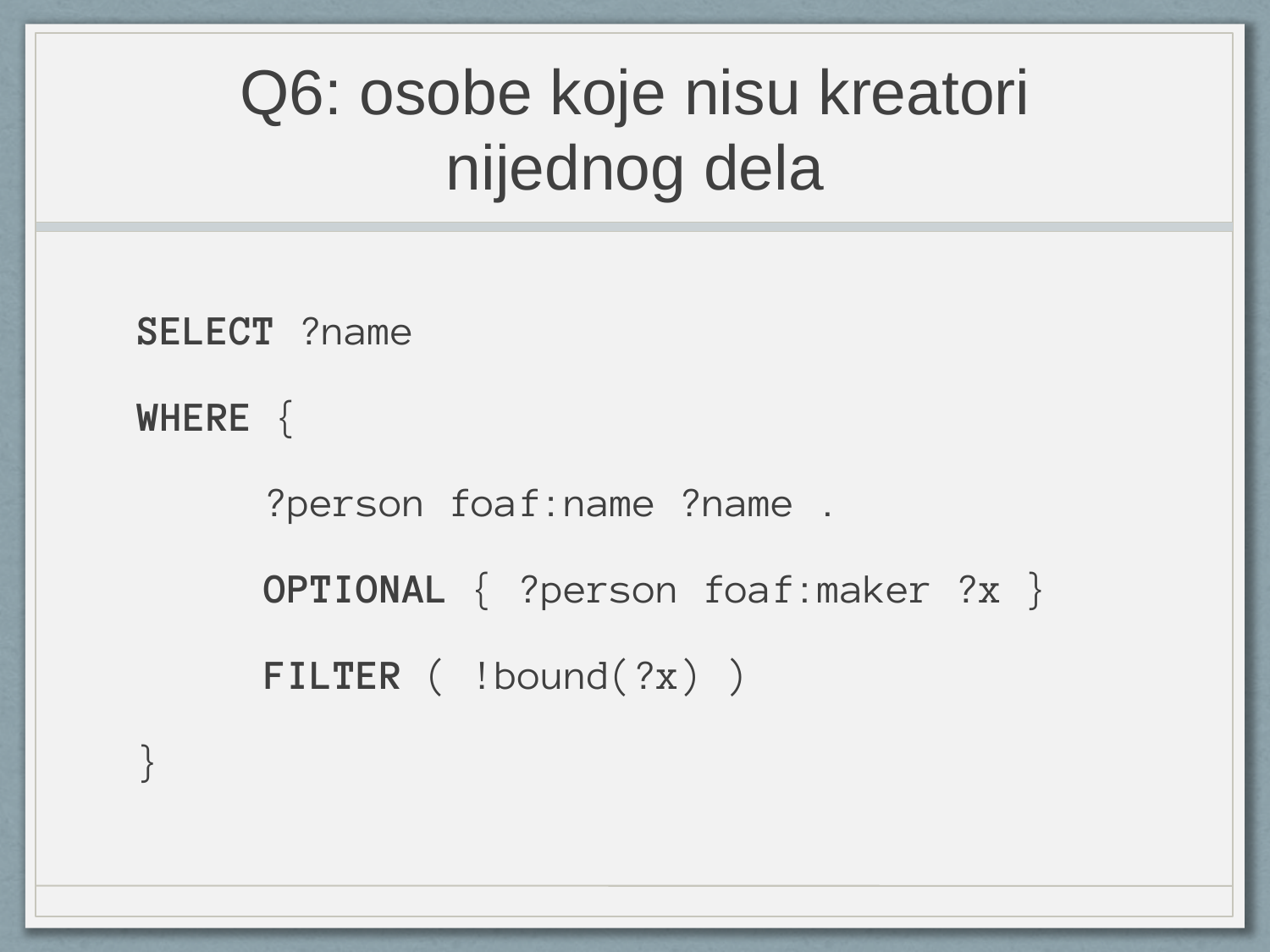

# Q6: osobe koje nisu kreatori nijednog dela
SELECT ?name
WHERE {
	?person foaf:name ?name .
	OPTIONAL { ?person foaf:maker ?x }
	FILTER ( !bound(?x) )
}